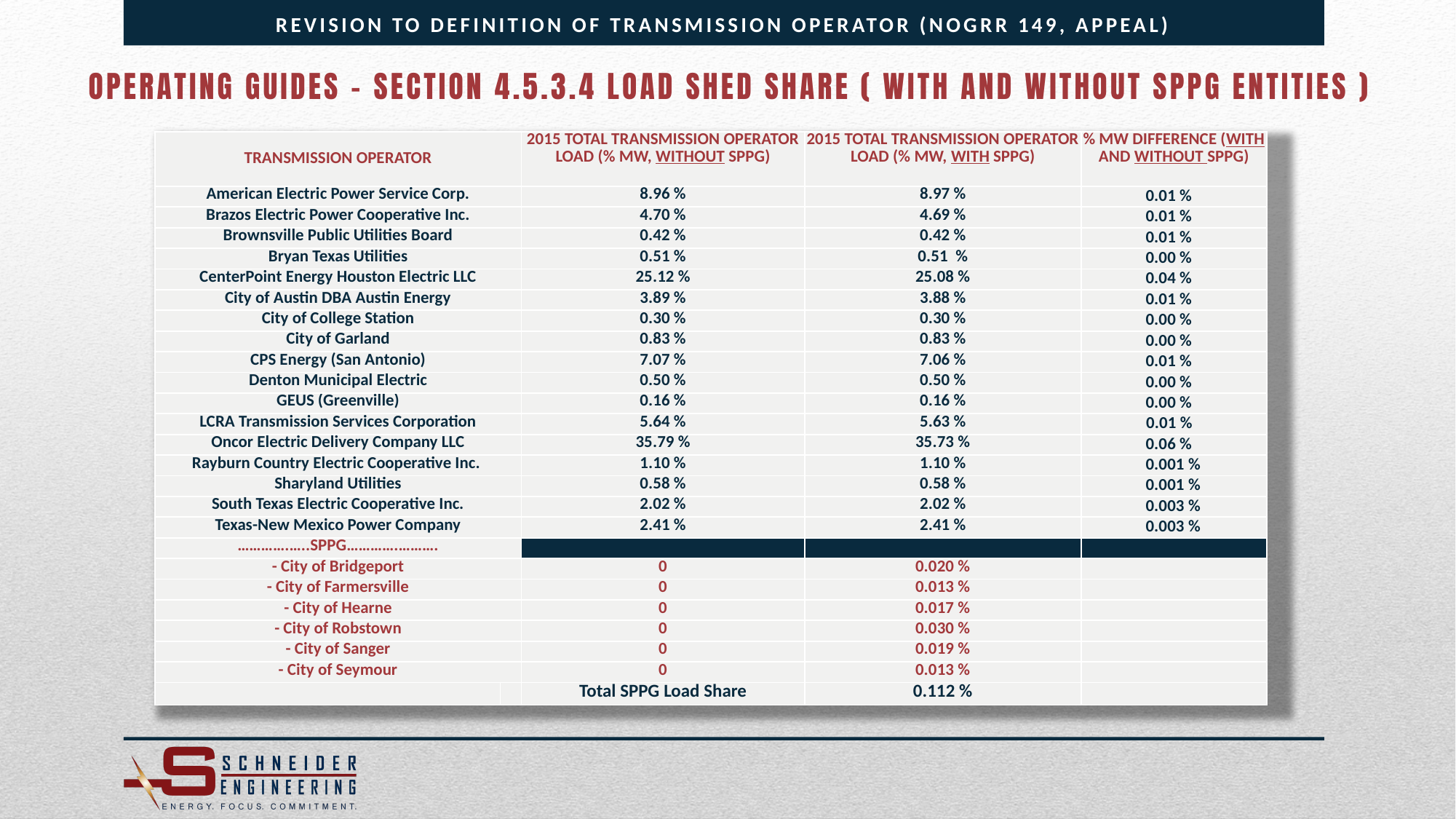

Revision to Definition of Transmission Operator (NOGRR 149, Appeal)
OPERATING GUIDES – SECTION 4.5.3.4 LOAD SHED SHARE ( WITH AND WITHOUT SPPG ENTITIES )
| Transmission Operator |  | 2015 Total Transmission Operator Load (% MW, Without SPPG) | 2015 Total Transmission Operator Load (% MW, With SPPG) | % MW Difference (With and Without SPPG) |
| --- | --- | --- | --- | --- |
| American Electric Power Service Corp. |  | 8.96 % | 8.97 % | 0.01 % |
| Brazos Electric Power Cooperative Inc. |  | 4.70 % | 4.69 % | 0.01 % |
| Brownsville Public Utilities Board |  | 0.42 % | 0.42 % | 0.01 % |
| Bryan Texas Utilities |  | 0.51 % | 0.51 % | 0.00 % |
| CenterPoint Energy Houston Electric LLC |  | 25.12 % | 25.08 % | 0.04 % |
| City of Austin DBA Austin Energy |  | 3.89 % | 3.88 % | 0.01 % |
| City of College Station |  | 0.30 % | 0.30 % | 0.00 % |
| City of Garland |  | 0.83 % | 0.83 % | 0.00 % |
| CPS Energy (San Antonio) |  | 7.07 % | 7.06 % | 0.01 % |
| Denton Municipal Electric |  | 0.50 % | 0.50 % | 0.00 % |
| GEUS (Greenville) |  | 0.16 % | 0.16 % | 0.00 % |
| LCRA Transmission Services Corporation |  | 5.64 % | 5.63 % | 0.01 % |
| Oncor Electric Delivery Company LLC |  | 35.79 % | 35.73 % | 0.06 % |
| Rayburn Country Electric Cooperative Inc. |  | 1.10 % | 1.10 % | 0.001 % |
| Sharyland Utilities |  | 0.58 % | 0.58 % | 0.001 % |
| South Texas Electric Cooperative Inc. |  | 2.02 % | 2.02 % | 0.003 % |
| Texas-New Mexico Power Company |  | 2.41 % | 2.41 % | 0.003 % |
| ………….…..SPPG………….………. |  |  |  |  |
| - City of Bridgeport |  | 0 | 0.020 % |  |
| - City of Farmersville |  | 0 | 0.013 % |  |
| - City of Hearne |  | 0 | 0.017 % |  |
| - City of Robstown |  | 0 | 0.030 % |  |
| - City of Sanger |  | 0 | 0.019 % |  |
| - City of Seymour |  | 0 | 0.013 % |  |
|  |  | Total SPPG Load Share | 0.112 % |  |